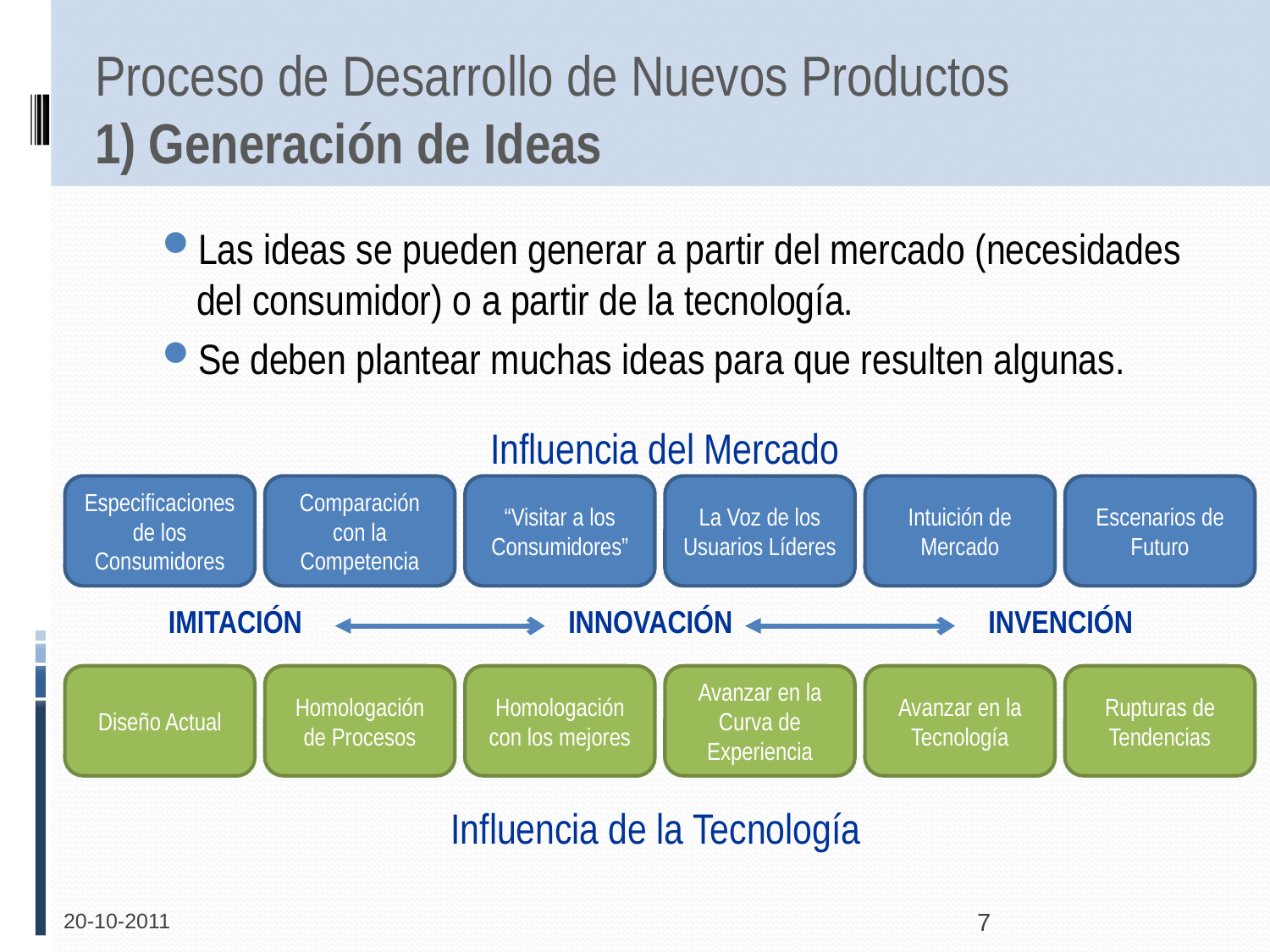

# Proceso de Desarrollo de Nuevos Productos 1) Generación de Ideas
Las ideas se pueden generar a partir del mercado (necesidades del consumidor) o a partir de la tecnología.
Se deben plantear muchas ideas para que resulten algunas.

Influencia del Mercado
Especificaciones de los Consumidores
Comparación con la Competencia
“Visitar a los Consumidores”
La Voz de los Usuarios Líderes
Intuición de Mercado
Escenarios de Futuro
IMITACIÓN
INNOVACIÓN
INVENCIÓN
Diseño Actual
Homologación de Procesos
Homologación con los mejores
Avanzar en la Curva de Experiencia
Avanzar en la Tecnología
Rupturas de Tendencias
Influencia de la Tecnología
20-10-2011
7